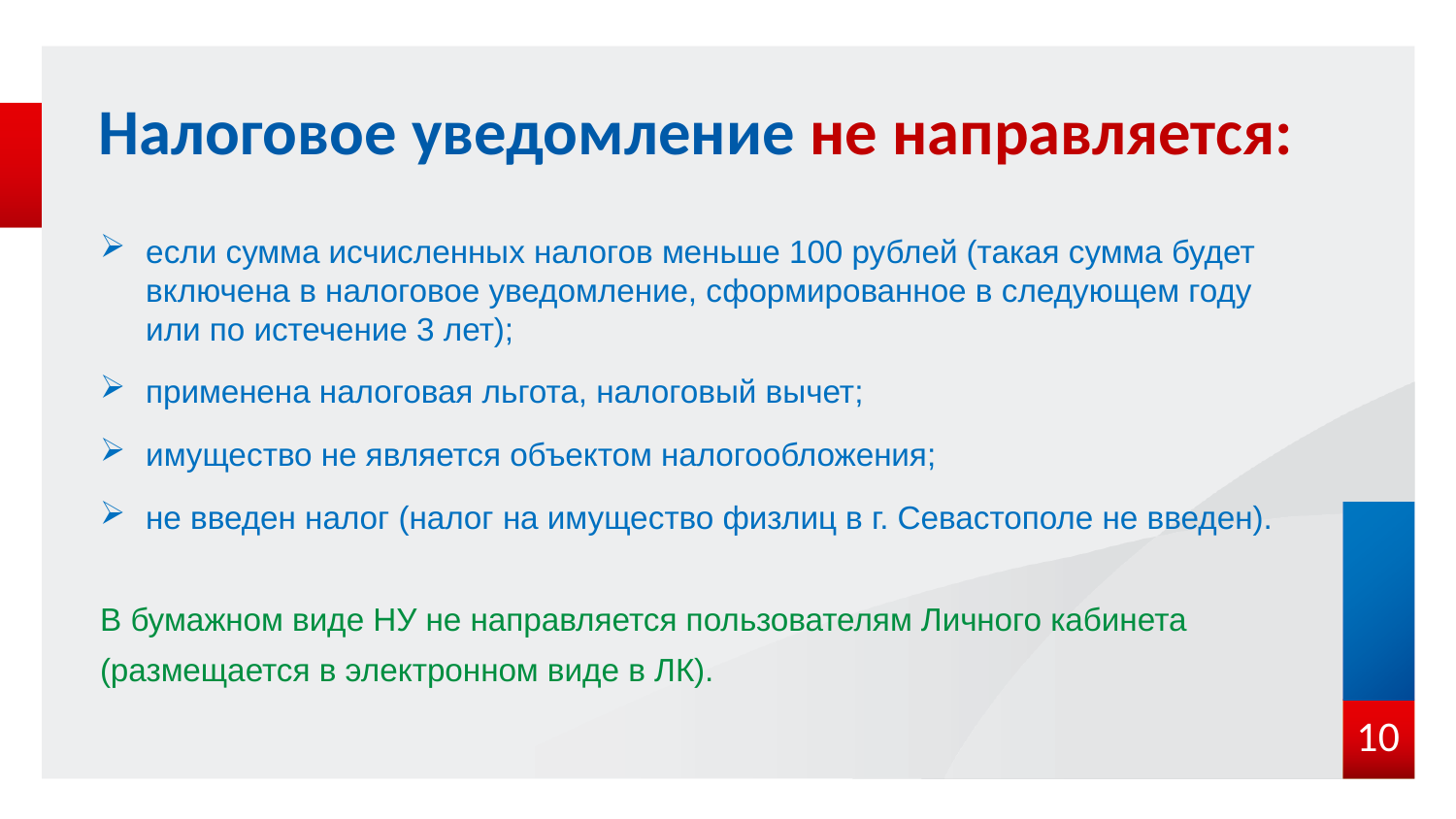

# Налоговое уведомление не направляется:
если сумма исчисленных налогов меньше 100 рублей (такая сумма будет   включена в налоговое уведомление, сформированное в следующем году или по истечение 3 лет);
применена налоговая льгота, налоговый вычет;
имущество не является объектом налогообложения;
не введен налог (налог на имущество физлиц в г. Севастополе не введен).

В бумажном виде НУ не направляется пользователям Личного кабинета
(размещается в электронном виде в ЛК).
10